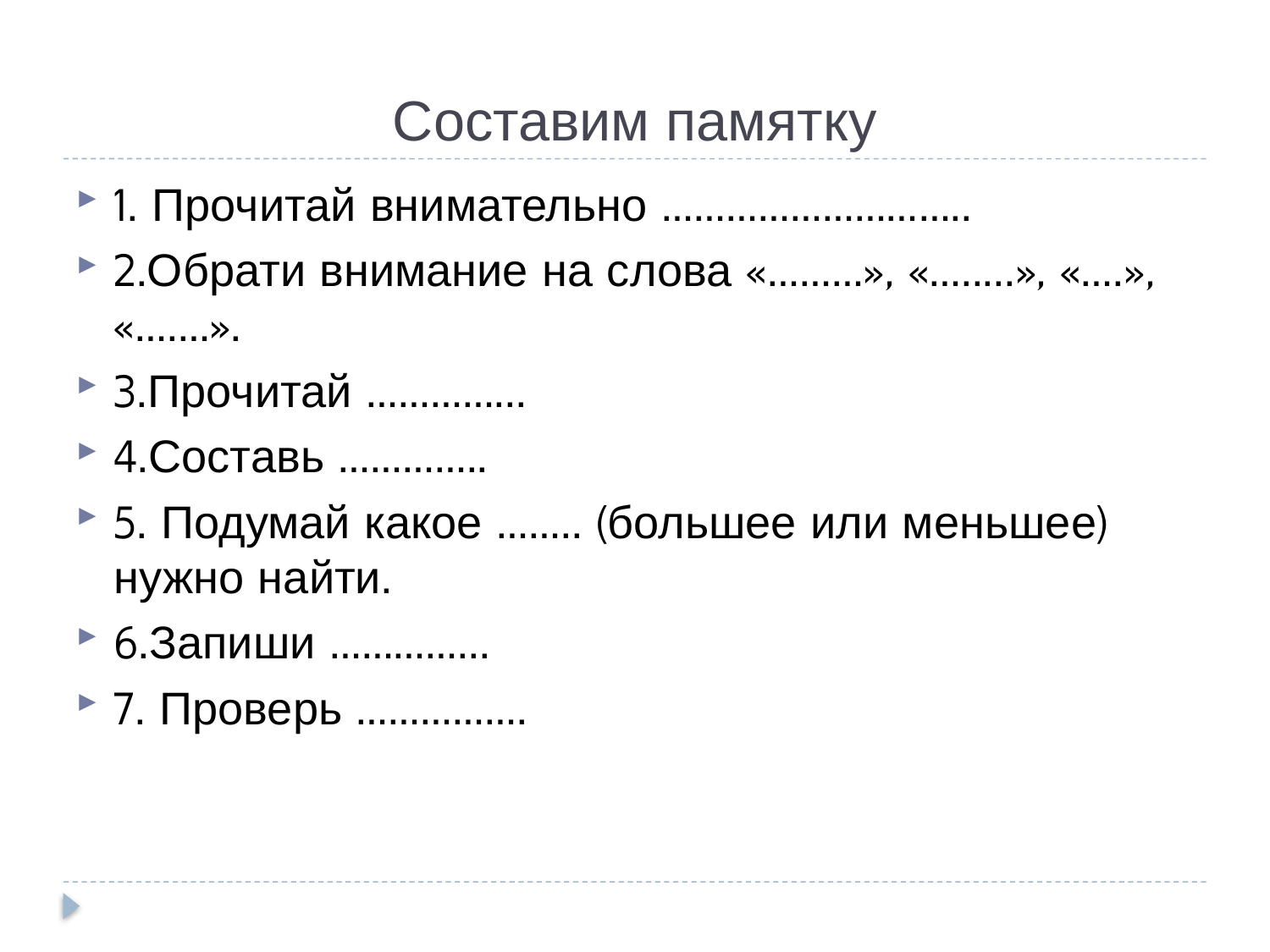

# Составим памятку
1. Прочитай внимательно ………………………..
2.Обрати внимание на слова «………», «….....», «….», «….…».
3.Прочитай …………...
4.Составь …………..
5. Подумай какое …….. (большее или меньшее) нужно найти.
6.Запиши …………...
7. Проверь …………….